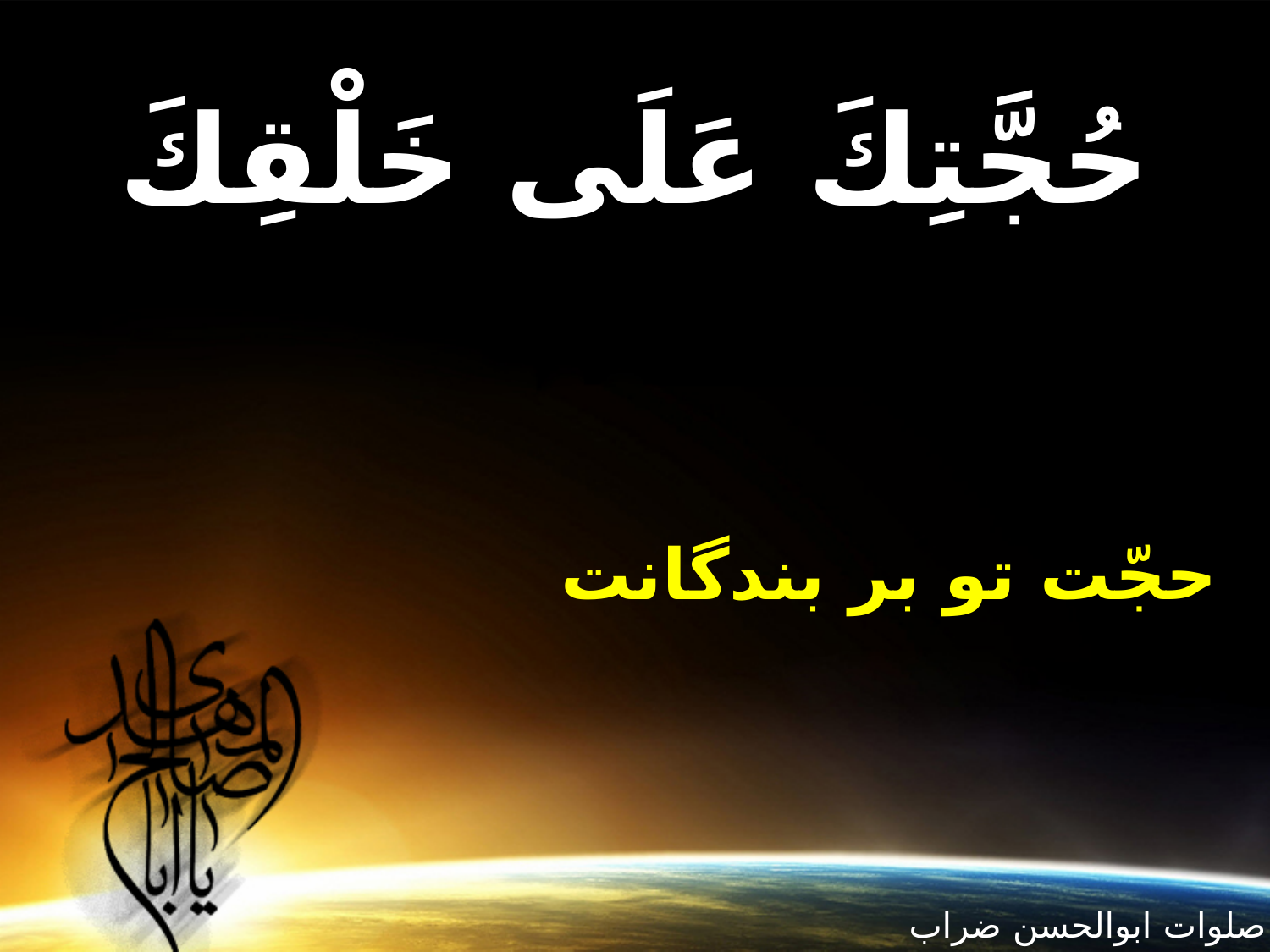

حُجَّتِكَ عَلَى خَلْقِكَ
حجّت تو بر بندگانت